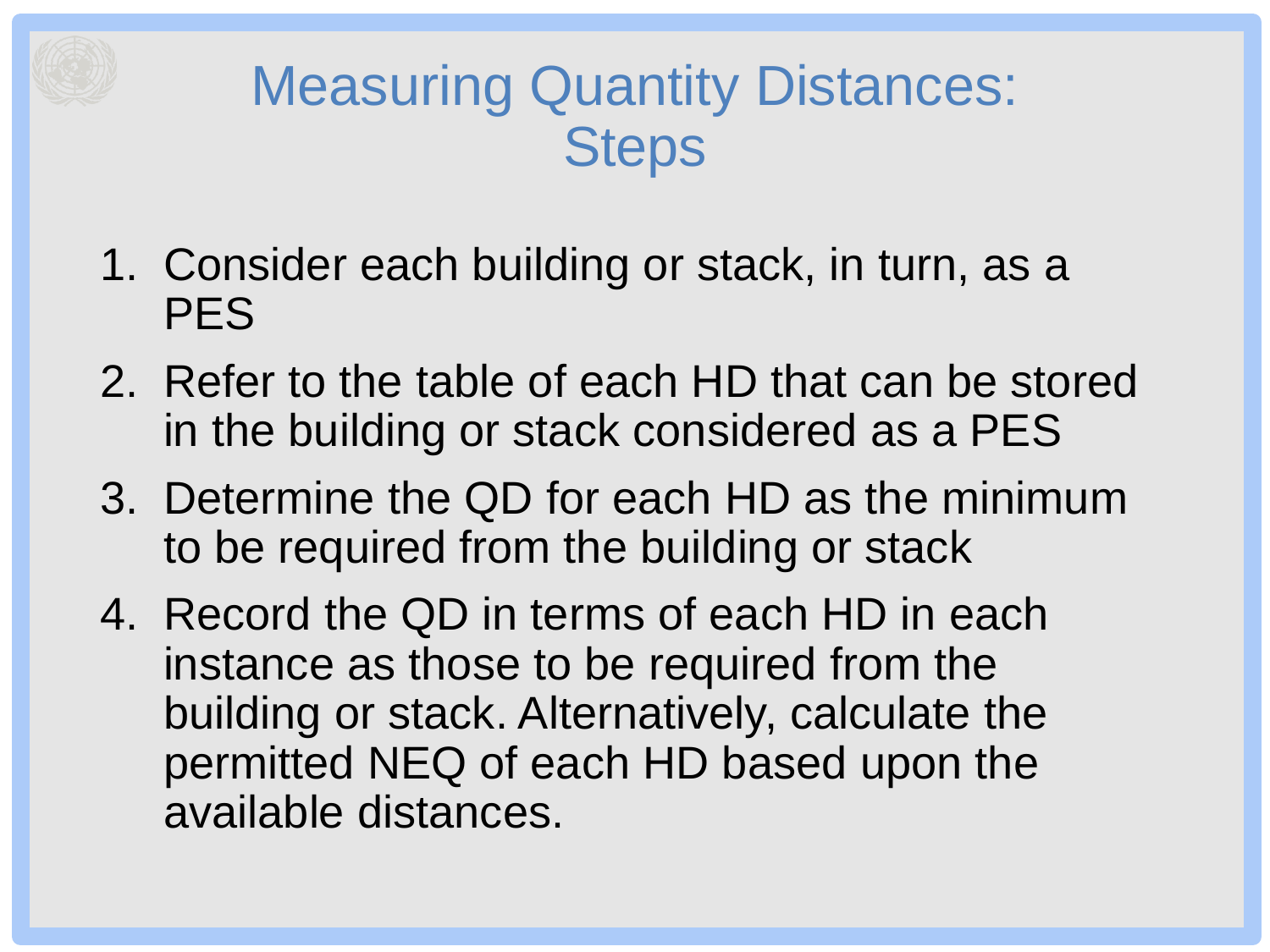

# Measuring Quantity Distances: Steps
Consider each building or stack, in turn, as a PES
Refer to the table of each HD that can be stored in the building or stack considered as a PES
Determine the QD for each HD as the minimum to be required from the building or stack
Record the QD in terms of each HD in each instance as those to be required from the building or stack. Alternatively, calculate the permitted NEQ of each HD based upon the available distances.